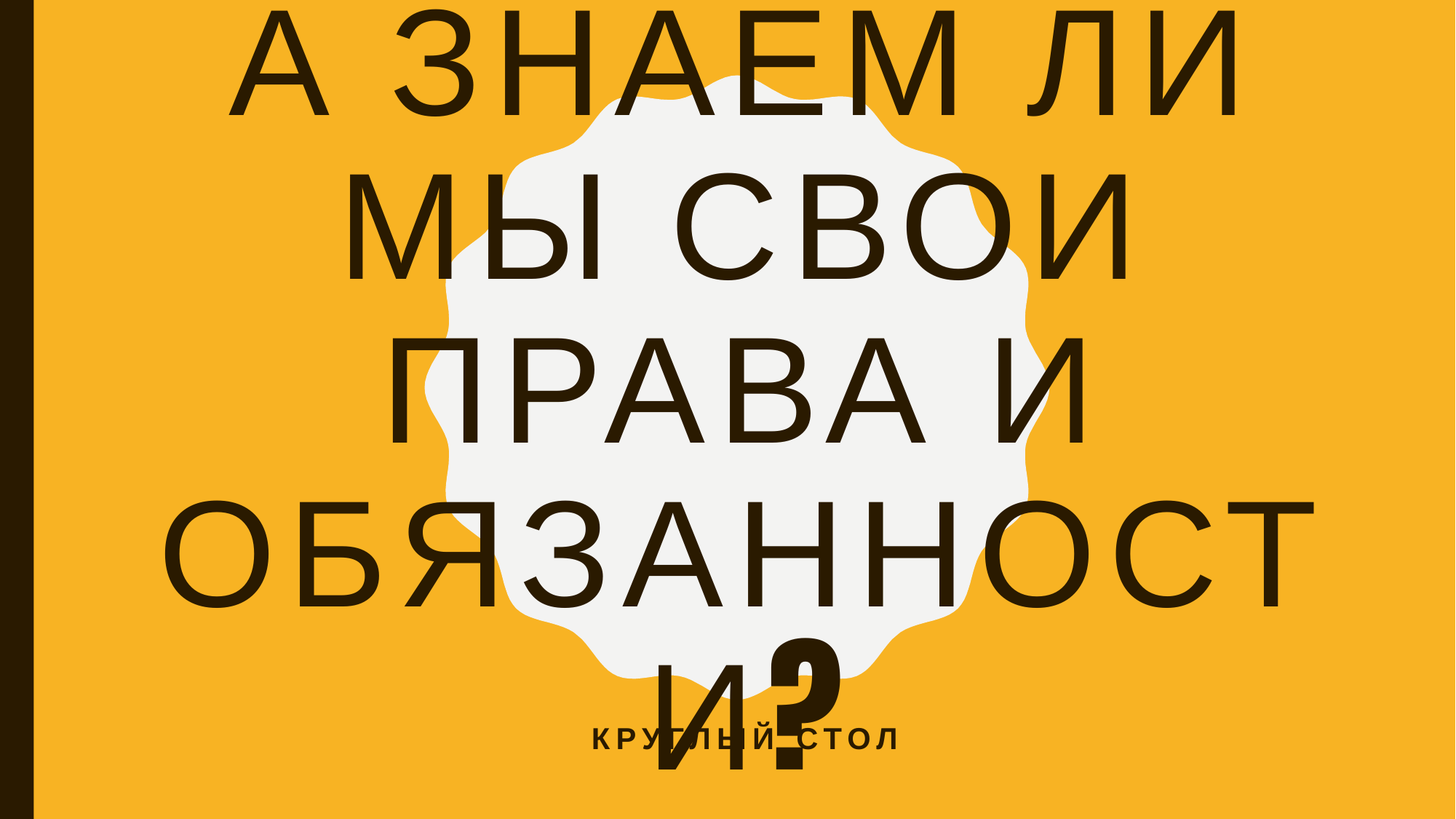

# А знаем ли мы свои права и обязанности?
Круглый стол